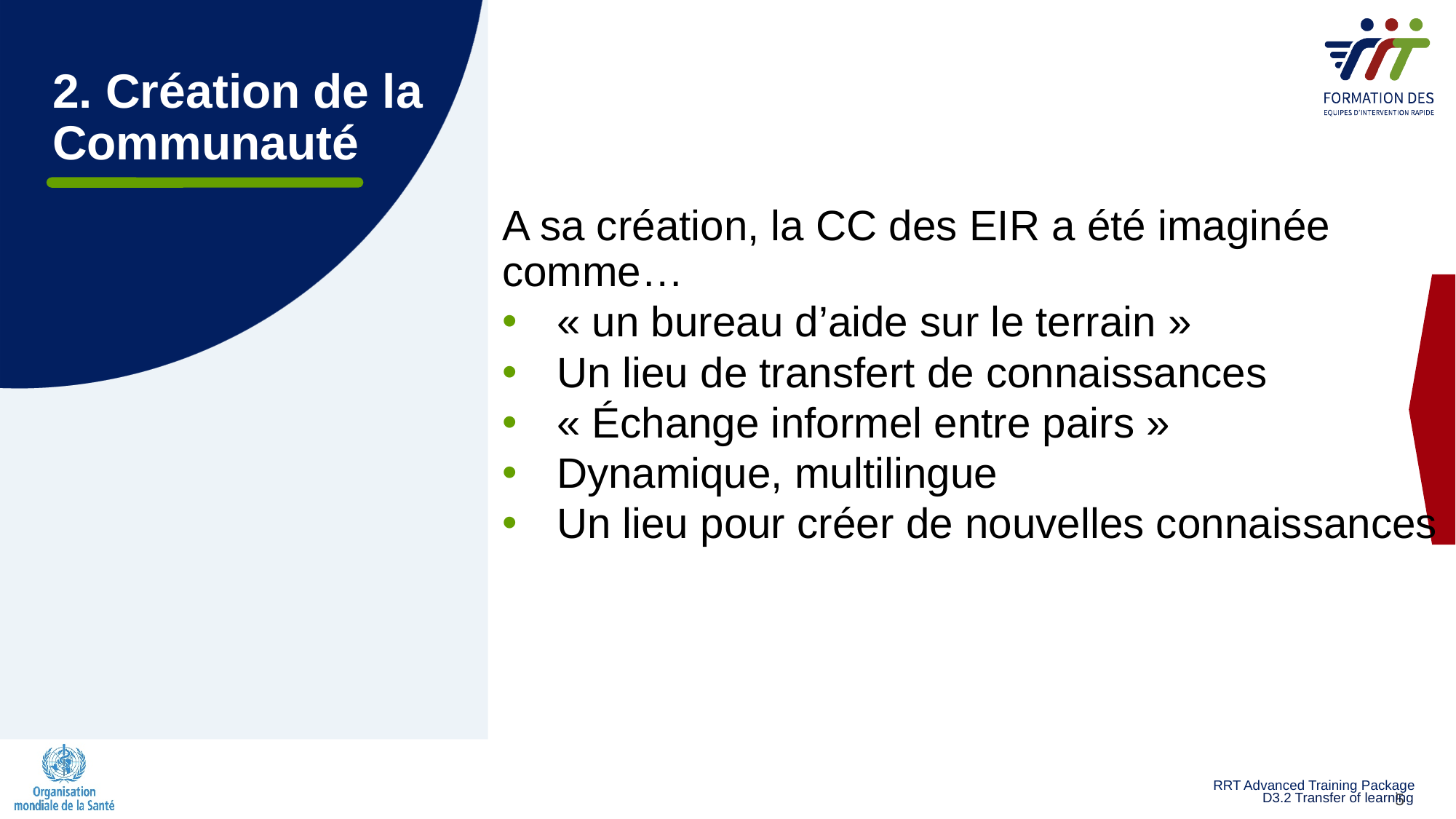

# 2. Création de la Communauté
A sa création, la CC des EIR a été imaginée comme…
« un bureau d’aide sur le terrain »
Un lieu de transfert de connaissances
« Échange informel entre pairs »
Dynamique, multilingue
Un lieu pour créer de nouvelles connaissances